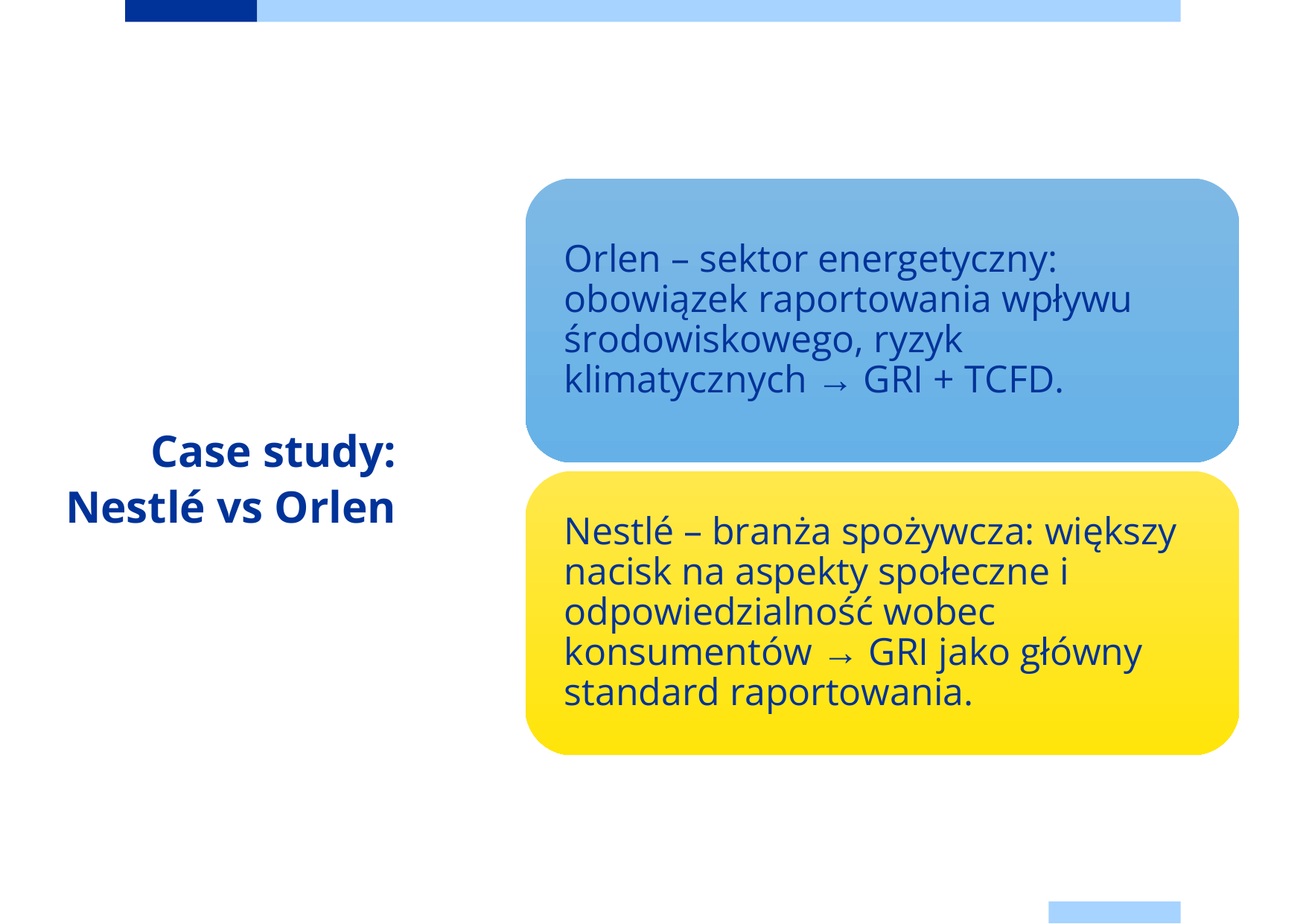

Orlen – sektor energetyczny: obowiązek raportowania wpływu środowiskowego, ryzyk klimatycznych → GRI + TCFD.
Nestlé – branża spożywcza: większy nacisk na aspekty społeczne i odpowiedzialność wobec konsumentów → GRI jako główny standard raportowania.
# Case study: Nestlé vs Orlen